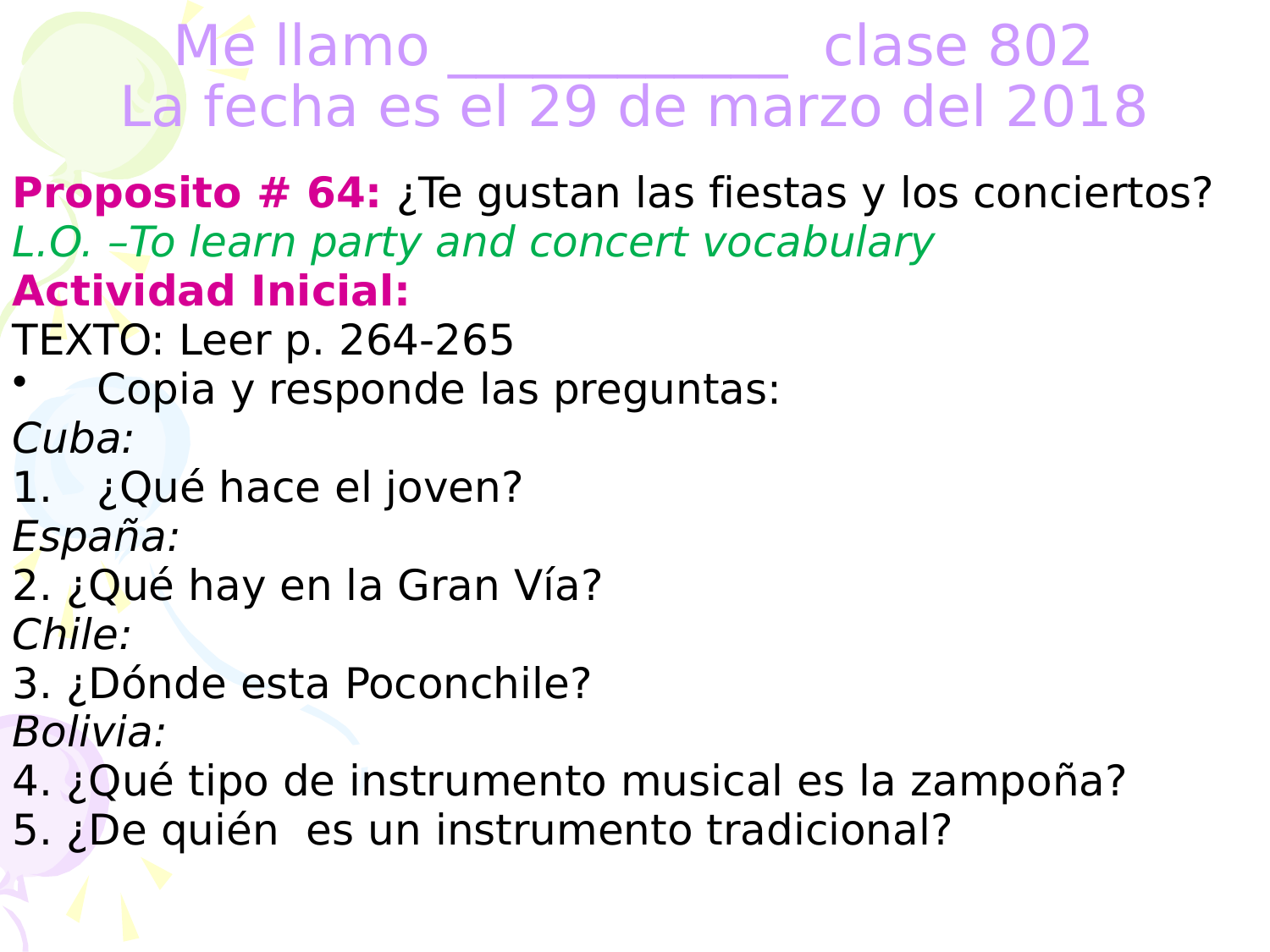

Me llamo ____________  clase 802
La fecha es el 29 de marzo del 2018
Proposito # 64: ¿Te gustan las fiestas y los conciertos?
L.O. –To learn party and concert vocabulary
Actividad Inicial:
TEXTO: Leer p. 264-265
Copia y responde las preguntas:
Cuba:
¿Qué hace el joven?
España:
2. ¿Qué hay en la Gran Vía?
Chile:
3. ¿Dónde esta Poconchile?
Bolivia:
4. ¿Qué tipo de instrumento musical es la zampoña?
5. ¿De quién  es un instrumento tradicional?